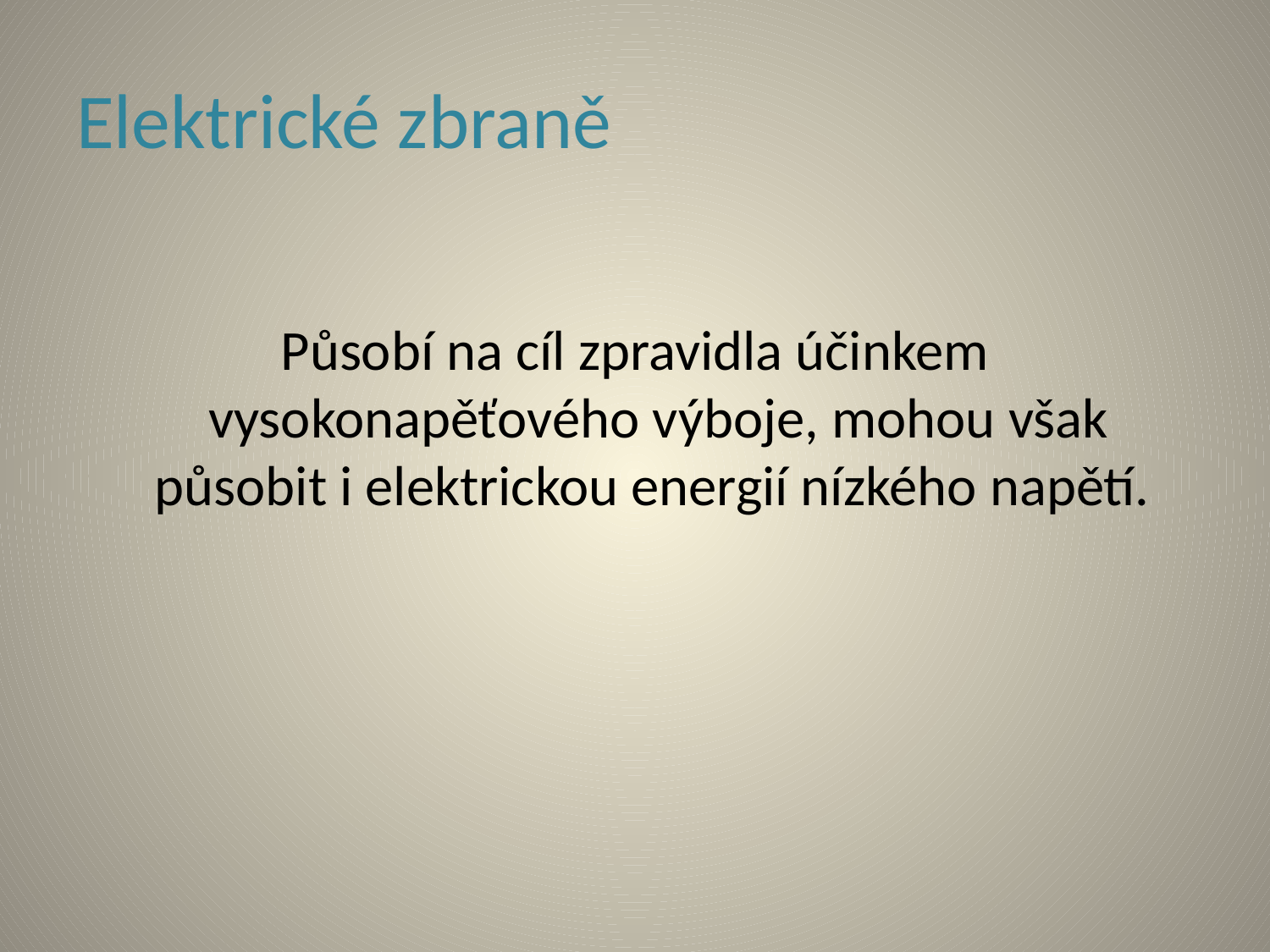

# Elektrické zbraně
Působí na cíl zpravidla účinkem vysokonapěťového výboje, mohou však působit i elektrickou energií nízkého napětí.